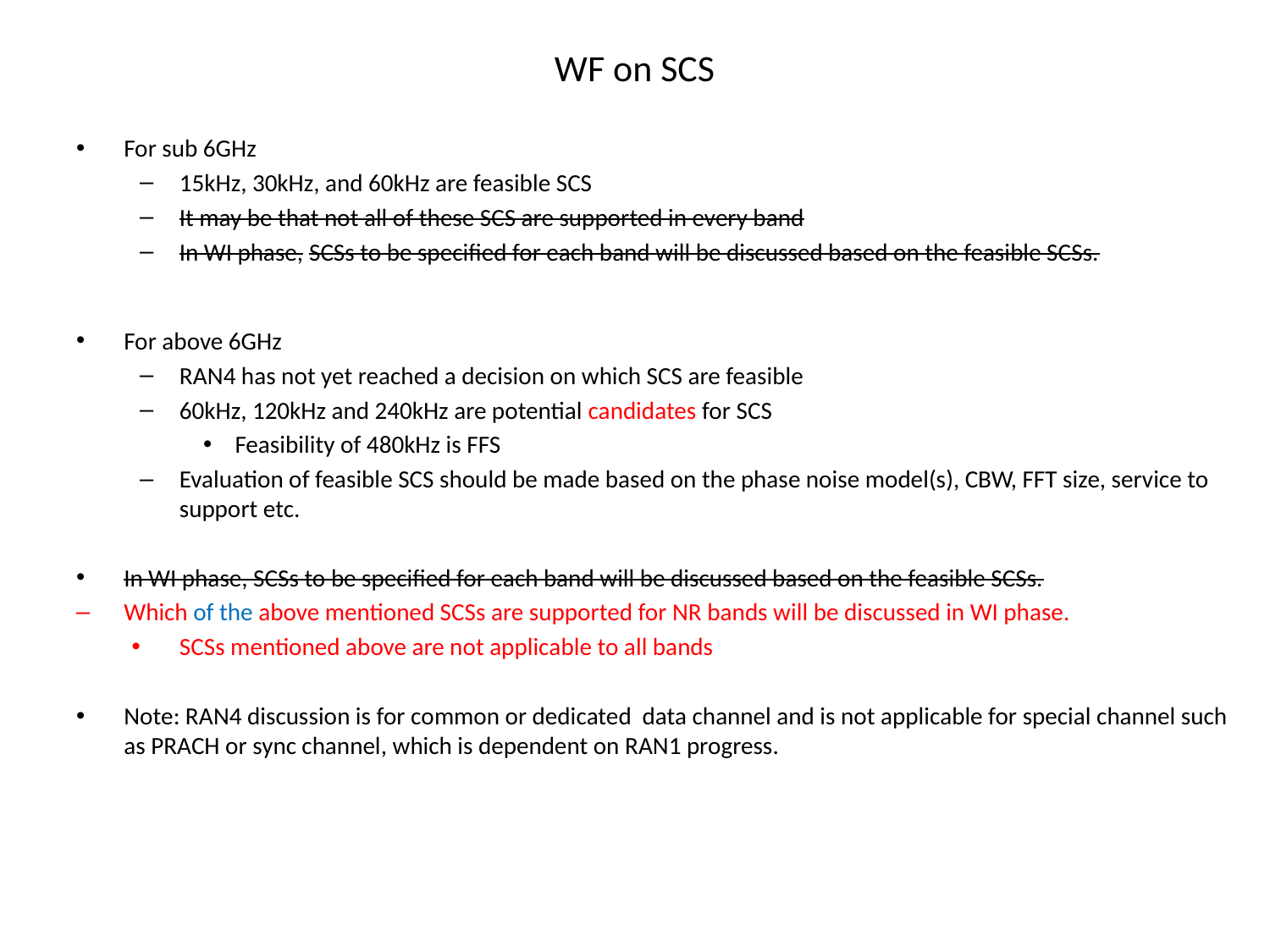

# WF on SCS
For sub 6GHz
15kHz, 30kHz, and 60kHz are feasible SCS
It may be that not all of these SCS are supported in every band
In WI phase, SCSs to be specified for each band will be discussed based on the feasible SCSs.

For above 6GHz
RAN4 has not yet reached a decision on which SCS are feasible
60kHz, 120kHz and 240kHz are potential candidates for SCS
Feasibility of 480kHz is FFS
Evaluation of feasible SCS should be made based on the phase noise model(s), CBW, FFT size, service to support etc.

In WI phase, SCSs to be specified for each band will be discussed based on the feasible SCSs.
Which of the above mentioned SCSs are supported for NR bands will be discussed in WI phase.
SCSs mentioned above are not applicable to all bands

Note: RAN4 discussion is for common or dedicated  data channel and is not applicable for special channel such as PRACH or sync channel, which is dependent on RAN1 progress.